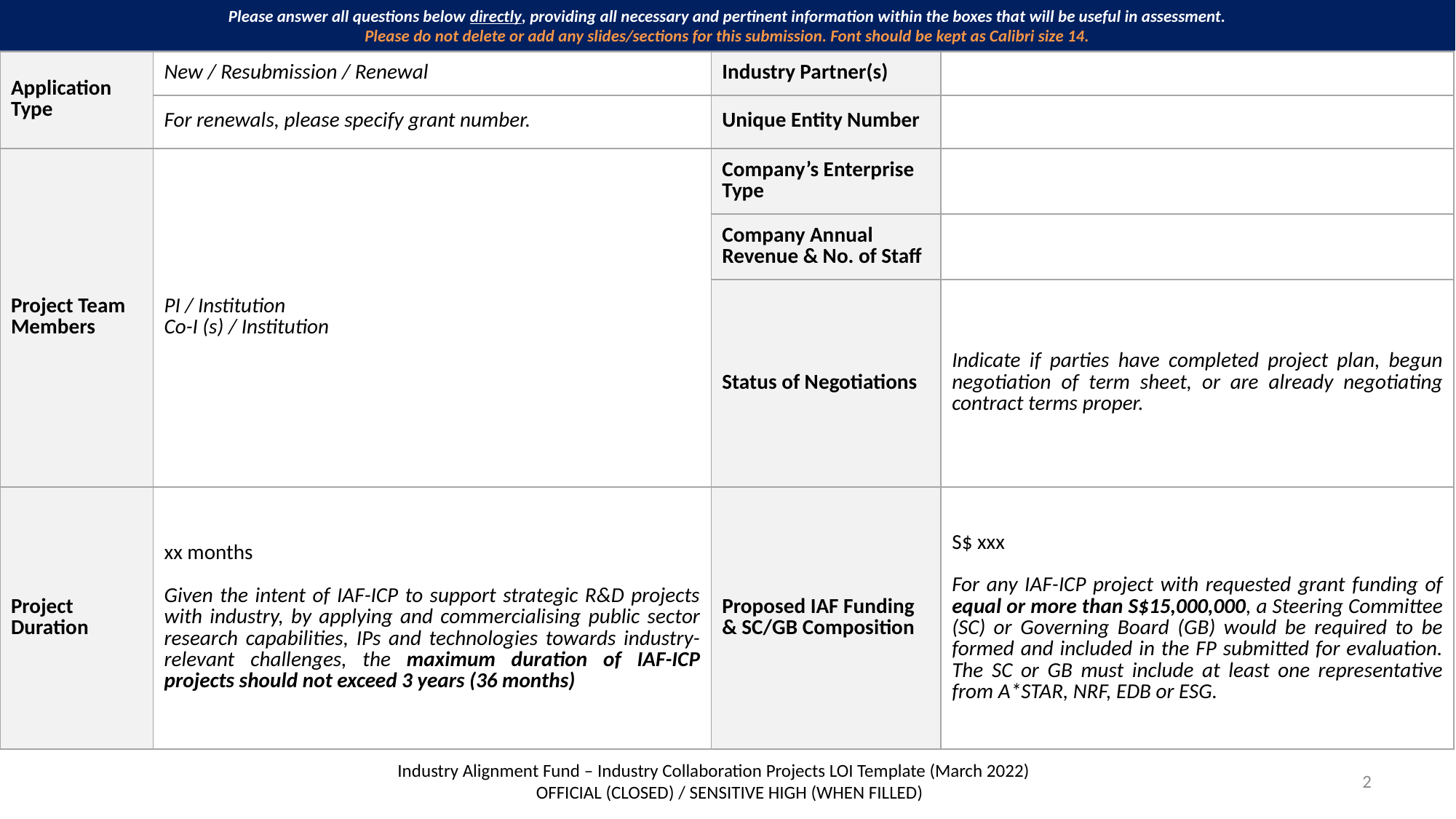

Please answer all questions below directly, providing all necessary and pertinent information within the boxes that will be useful in assessment.
Please do not delete or add any slides/sections for this submission. Font should be kept as Calibri size 14.
| Application Type | New / Resubmission / Renewal | Industry Partner(s) |  |
| --- | --- | --- | --- |
| Unique Entity Number (UEN) | For renewals, please specify grant number. | Unique Entity Number |  |
| Project Team Members | PI / Institution Co-I (s) / Institution | Company’s Enterprise Type |  |
|  |  | Company Annual Revenue & No. of Staff |  |
| Project Team Members | PI / Institution Co-I (s) / Institution | Status of Negotiations | Indicate if parties have completed project plan, begun negotiation of term sheet, or are already negotiating contract terms proper. |
| Project Duration | xx months Given the intent of IAF-ICP to support strategic R&D projects with industry, by applying and commercialising public sector research capabilities, IPs and technologies towards industry-relevant challenges, the maximum duration of IAF-ICP projects should not exceed 3 years (36 months) | Proposed IAF Funding & SC/GB Composition | S$ xxx For any IAF-ICP project with requested grant funding of equal or more than S$15,000,000, a Steering Committee (SC) or Governing Board (GB) would be required to be formed and included in the FP submitted for evaluation. The SC or GB must include at least one representative from A\*STAR, NRF, EDB or ESG. |
2
Industry Alignment Fund – Industry Collaboration Projects LOI Template (March 2022)
 OFFICIAL (CLOSED) / SENSITIVE HIGH (WHEN FILLED)